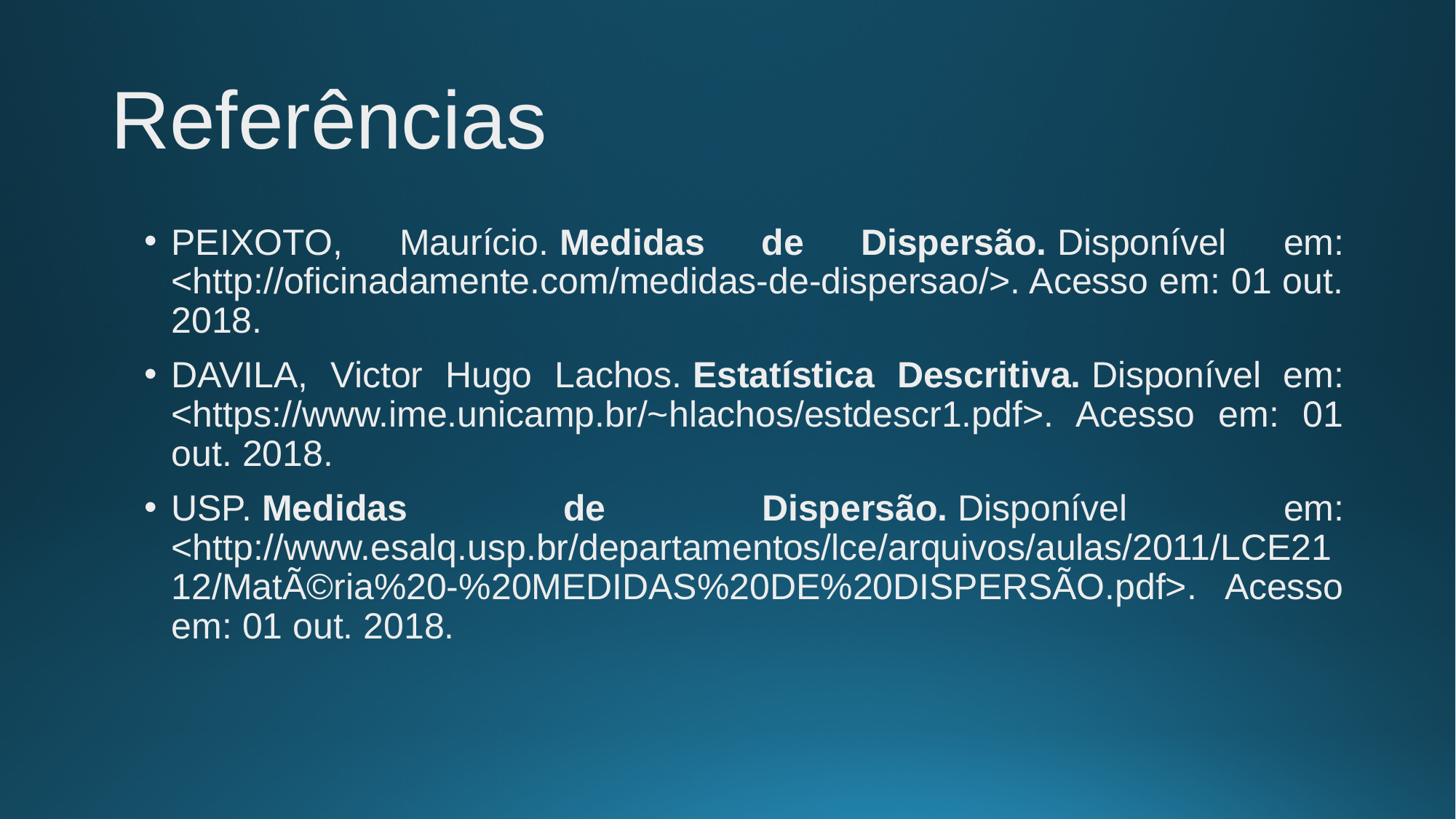

Referências
PEIXOTO, Maurício. Medidas de Dispersão. Disponível em: <http://oficinadamente.com/medidas-de-dispersao/>. Acesso em: 01 out. 2018.
DAVILA, Victor Hugo Lachos. Estatística Descritiva. Disponível em: <https://www.ime.unicamp.br/~hlachos/estdescr1.pdf>. Acesso em: 01 out. 2018.
USP. Medidas de Dispersão. Disponível em: <http://www.esalq.usp.br/departamentos/lce/arquivos/aulas/2011/LCE2112/MatÃ©ria%20-%20MEDIDAS%20DE%20DISPERSÃO.pdf>. Acesso em: 01 out. 2018.